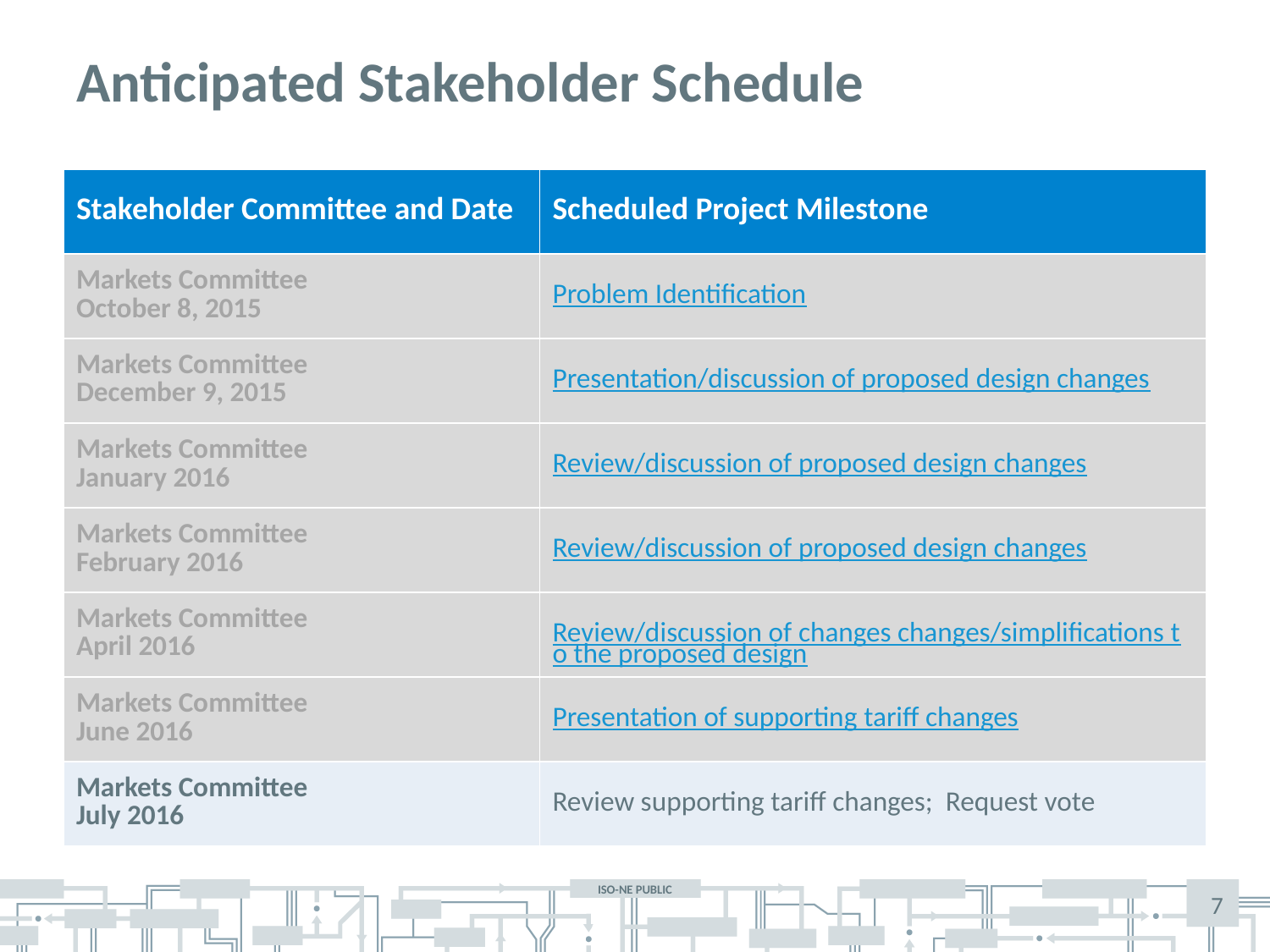

# Anticipated Stakeholder Schedule
| Stakeholder Committee and Date | Scheduled Project Milestone |
| --- | --- |
| Markets Committee October 8, 2015 | Problem Identification |
| Markets Committee December 9, 2015 | Presentation/discussion of proposed design changes |
| Markets Committee January 2016 | Review/discussion of proposed design changes |
| Markets Committee February 2016 | Review/discussion of proposed design changes |
| Markets Committee April 2016 | Review/discussion of changes changes/simplifications to the proposed design |
| Markets Committee June 2016 | Presentation of supporting tariff changes |
| Markets Committee July 2016 | Review supporting tariff changes; Request vote |
7